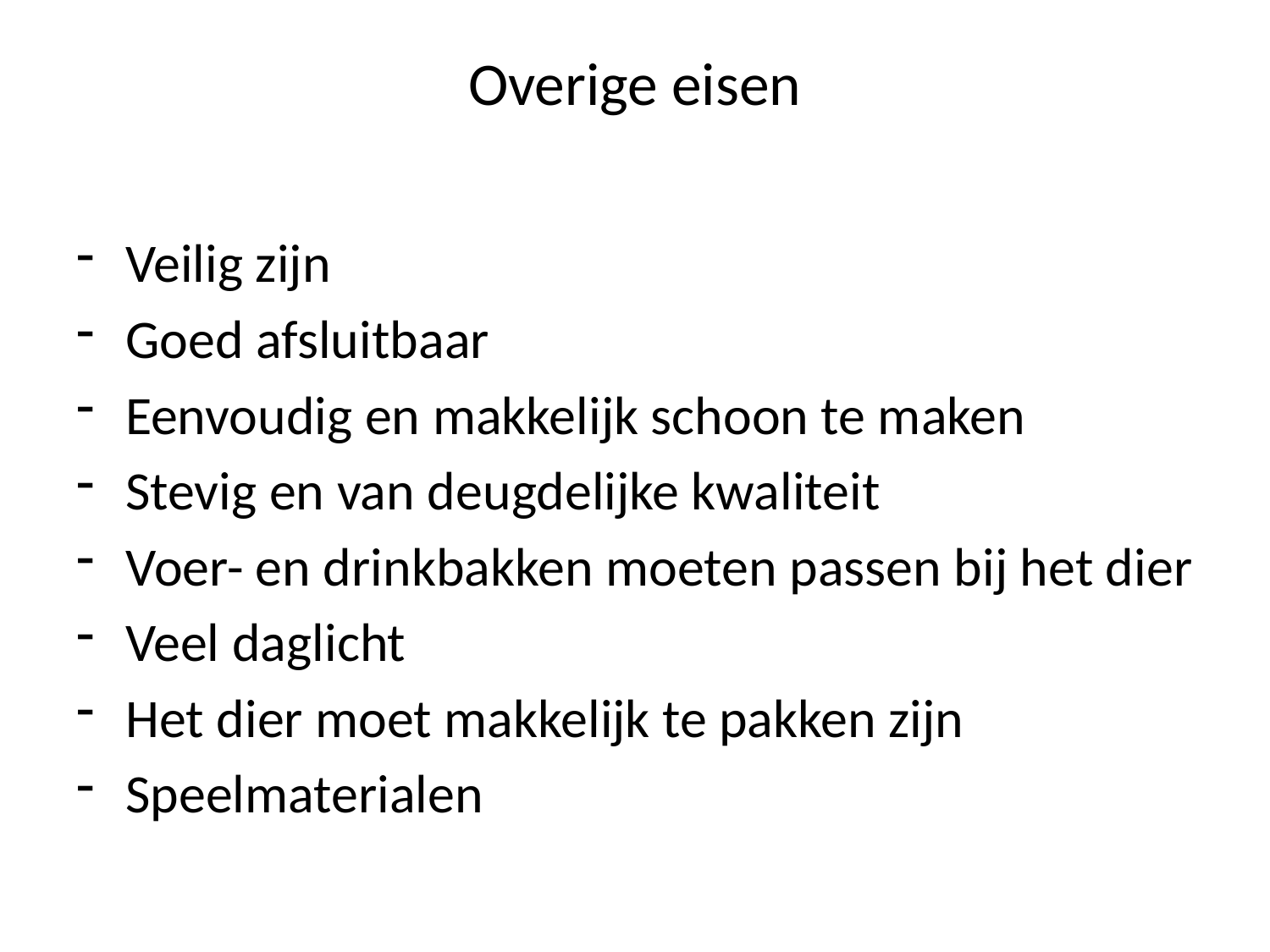

# Overige eisen
Veilig zijn
Goed afsluitbaar
Eenvoudig en makkelijk schoon te maken
Stevig en van deugdelijke kwaliteit
Voer- en drinkbakken moeten passen bij het dier
Veel daglicht
Het dier moet makkelijk te pakken zijn
Speelmaterialen